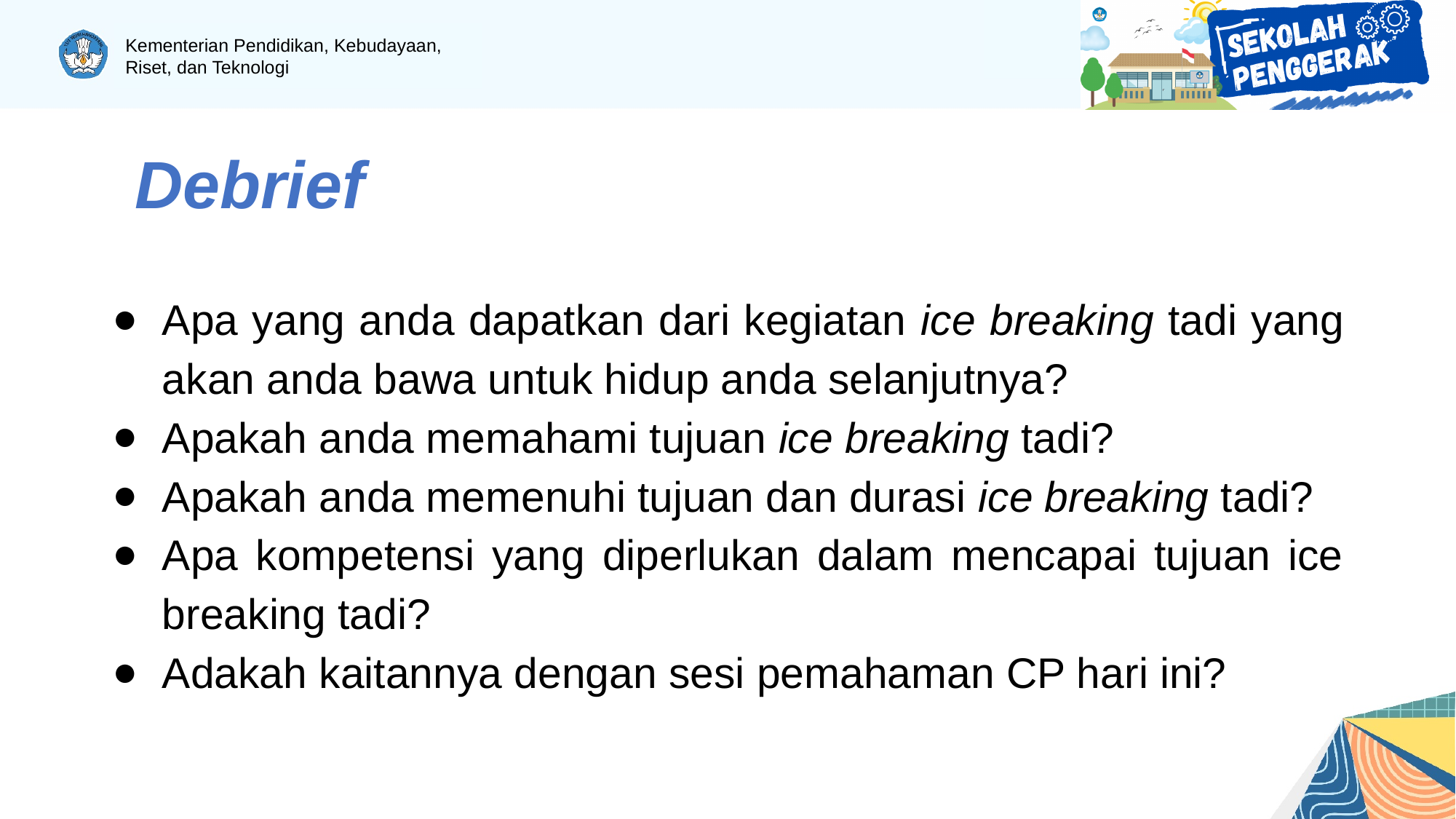

# Debrief
Apa yang anda dapatkan dari kegiatan ice breaking tadi yang akan anda bawa untuk hidup anda selanjutnya?
Apakah anda memahami tujuan ice breaking tadi?
Apakah anda memenuhi tujuan dan durasi ice breaking tadi?
Apa kompetensi yang diperlukan dalam mencapai tujuan ice breaking tadi?
Adakah kaitannya dengan sesi pemahaman CP hari ini?